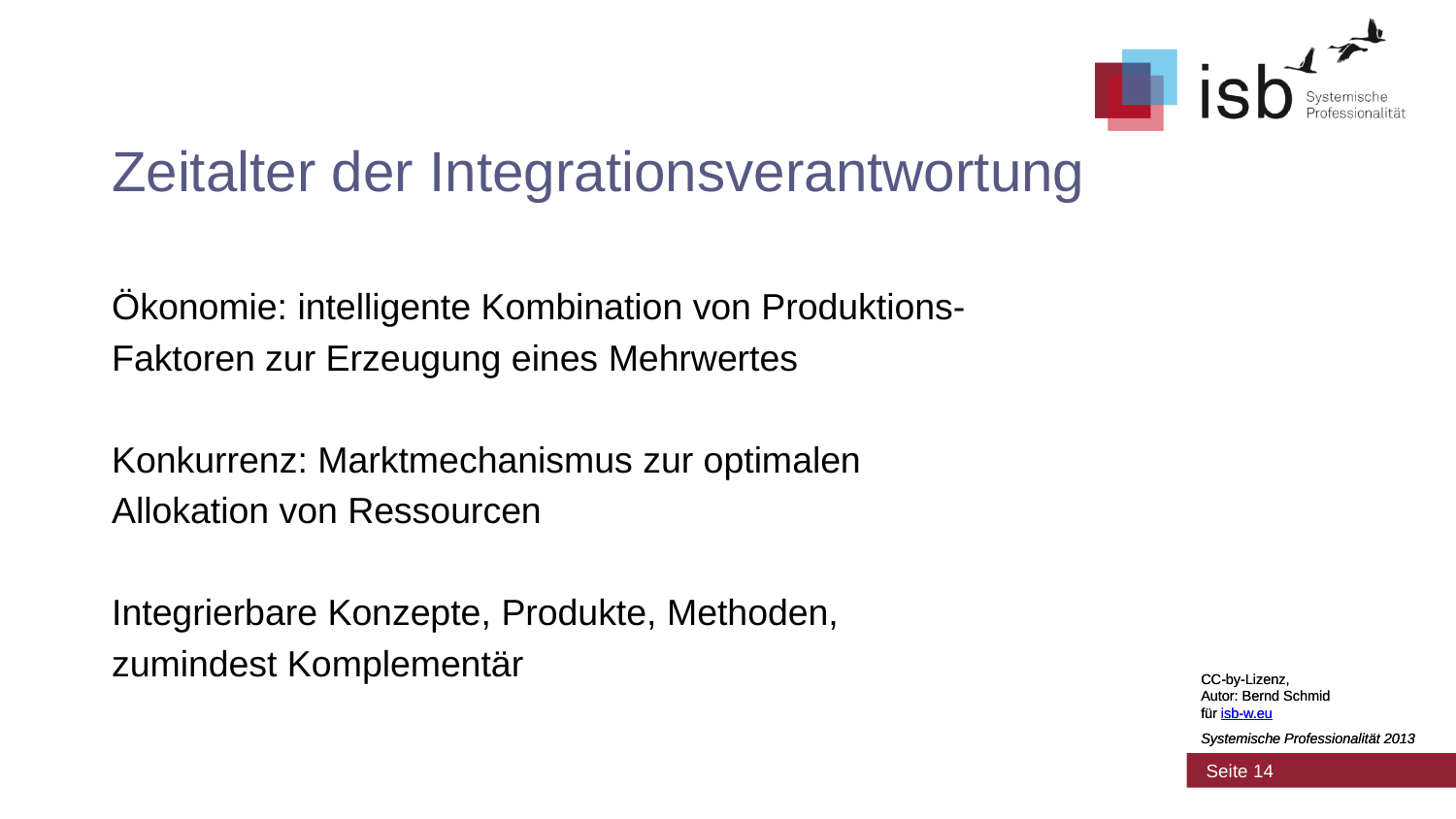

# Zeitalter der Integrationsverantwortung
Ökonomie: intelligente Kombination von Produktions-
Faktoren zur Erzeugung eines Mehrwertes

Konkurrenz: Marktmechanismus zur optimalen
Allokation von Ressourcen

Integrierbare Konzepte, Produkte, Methoden,
zumindest Komplementär

CC-by-Lizenz,
Autor: Bernd Schmid
für isb-w.eu
Systemische Professionalität 2013
 Seite 14